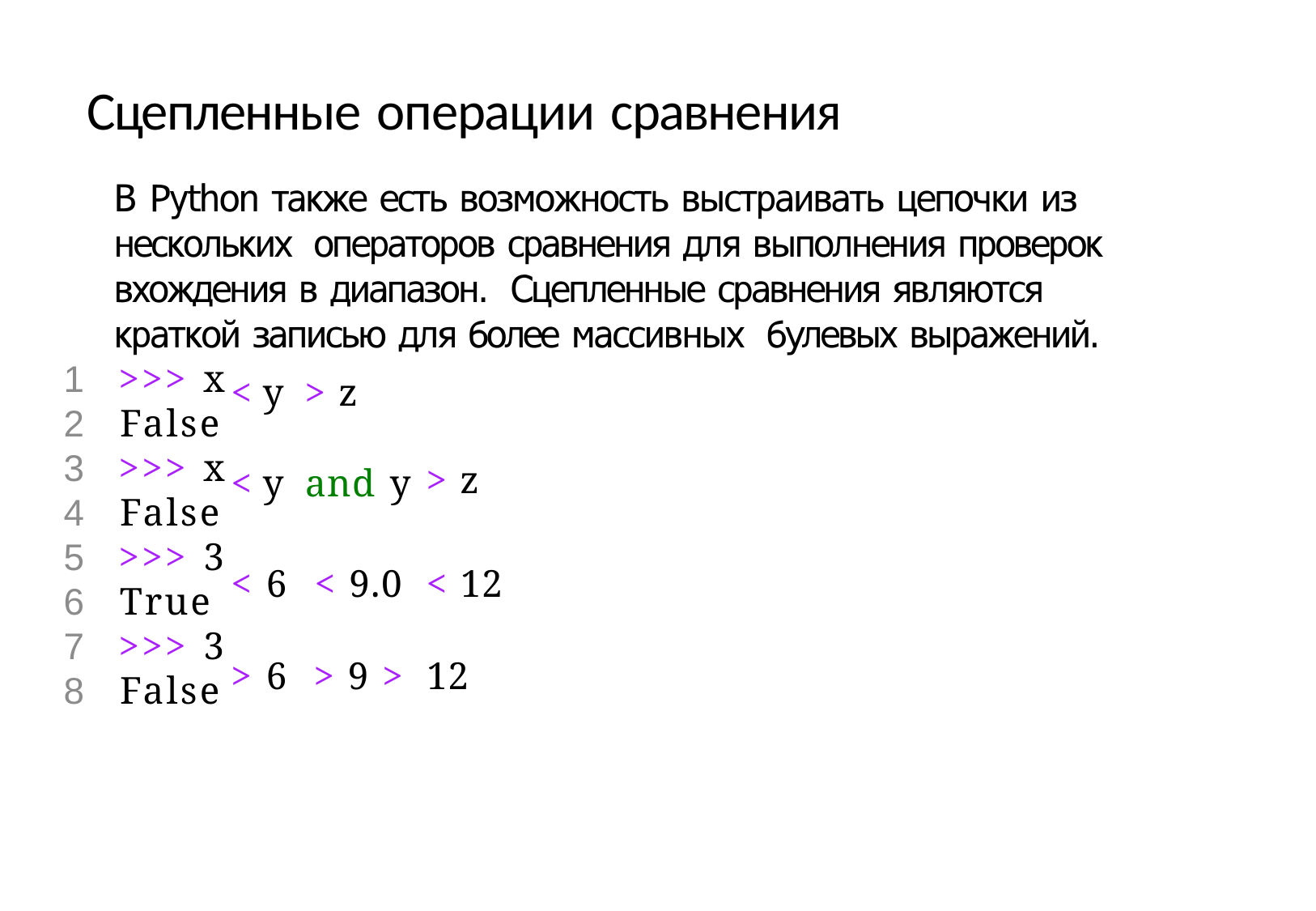

# Сцепленные операции сравнения
В Python также есть возможность выстраивать цепочки из нескольких  операторов сравнения для выполнения проверок вхождения в диапазон.  Сцепленные сравнения являются краткой записью для более массивных  булевых выражений.
1	>>> x
2	False
3	>>> x
4	False
5	>>> 3
6	True
7	>>> 3
8	False
| < < | y y | > z and y | > z |
| --- | --- | --- | --- |
| < | 6 | < 9.0 | < 12 |
| > | 6 | > 9 > | 12 |